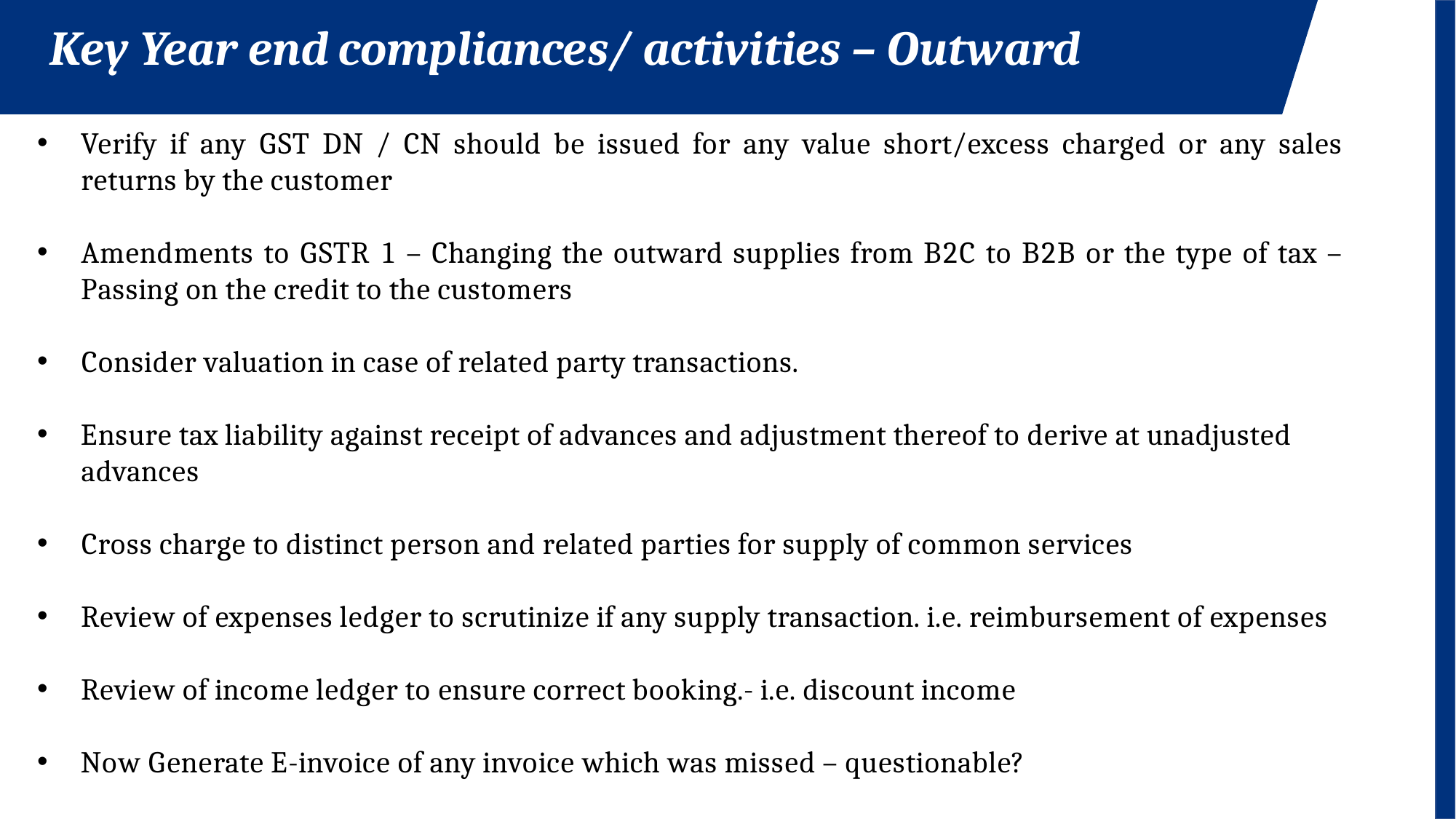

Key Year end compliances/ activities – Outward
Verify if any GST DN / CN should be issued for any value short/excess charged or any sales returns by the customer

Amendments to GSTR 1 – Changing the outward supplies from B2C to B2B or the type of tax – Passing on the credit to the customers

Consider valuation in case of related party transactions.

Ensure tax liability against receipt of advances and adjustment thereof to derive at unadjusted advances

Cross charge to distinct person and related parties for supply of common services

Review of expenses ledger to scrutinize if any supply transaction. i.e. reimbursement of expenses

Review of income ledger to ensure correct booking.- i.e. discount income

Now Generate E-invoice of any invoice which was missed – questionable?